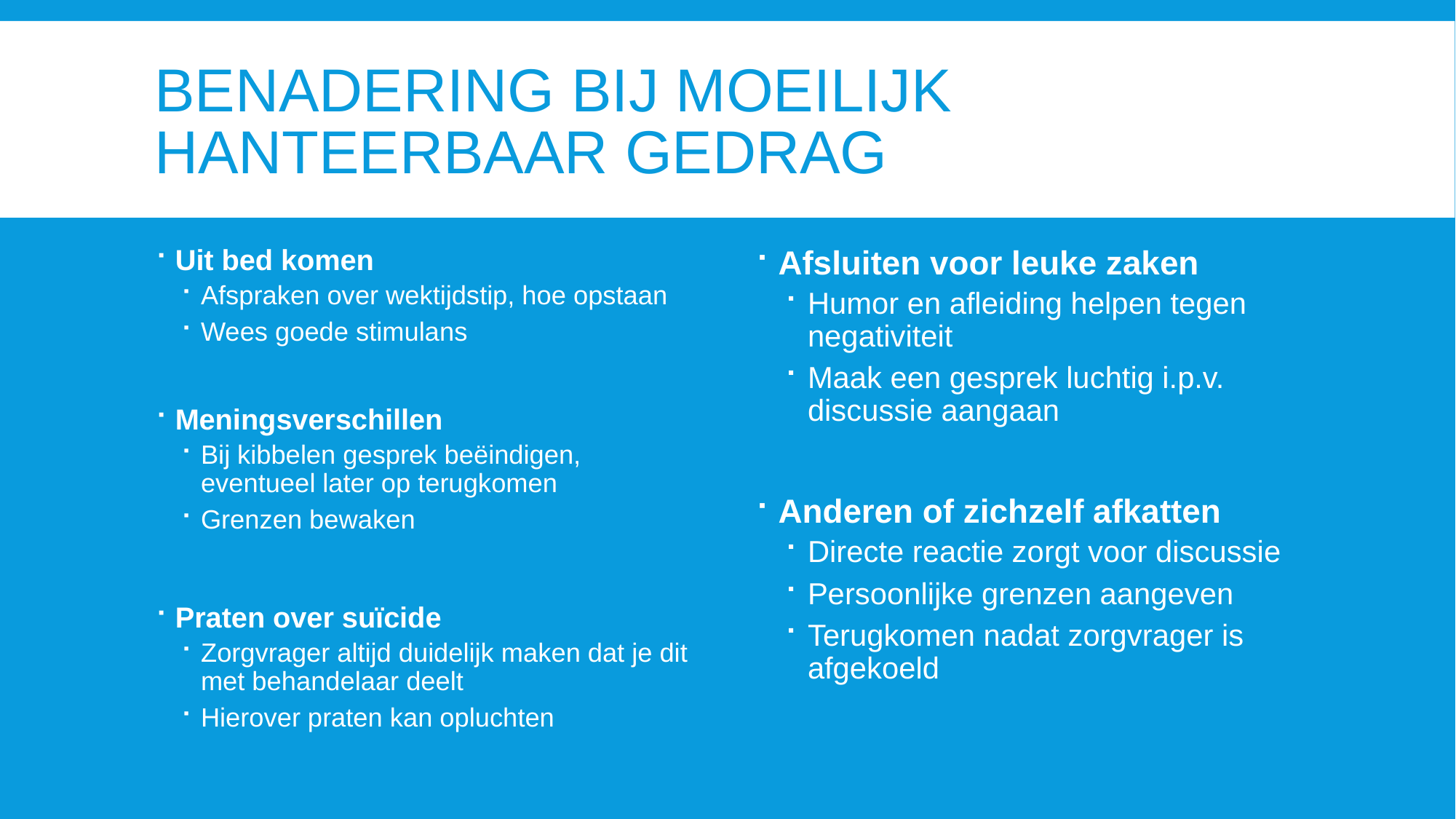

# Benadering bij moeilijk hanteerbaar gedrag
Uit bed komen
Afspraken over wektijdstip, hoe opstaan
Wees goede stimulans

Meningsverschillen
Bij kibbelen gesprek beëindigen, eventueel later op terugkomen
Grenzen bewaken

Praten over suïcide
Zorgvrager altijd duidelijk maken dat je dit met behandelaar deelt
Hierover praten kan opluchten

Afsluiten voor leuke zaken
Humor en afleiding helpen tegen negativiteit
Maak een gesprek luchtig i.p.v. discussie aangaan

Anderen of zichzelf afkatten
Directe reactie zorgt voor discussie
Persoonlijke grenzen aangeven
Terugkomen nadat zorgvrager is afgekoeld